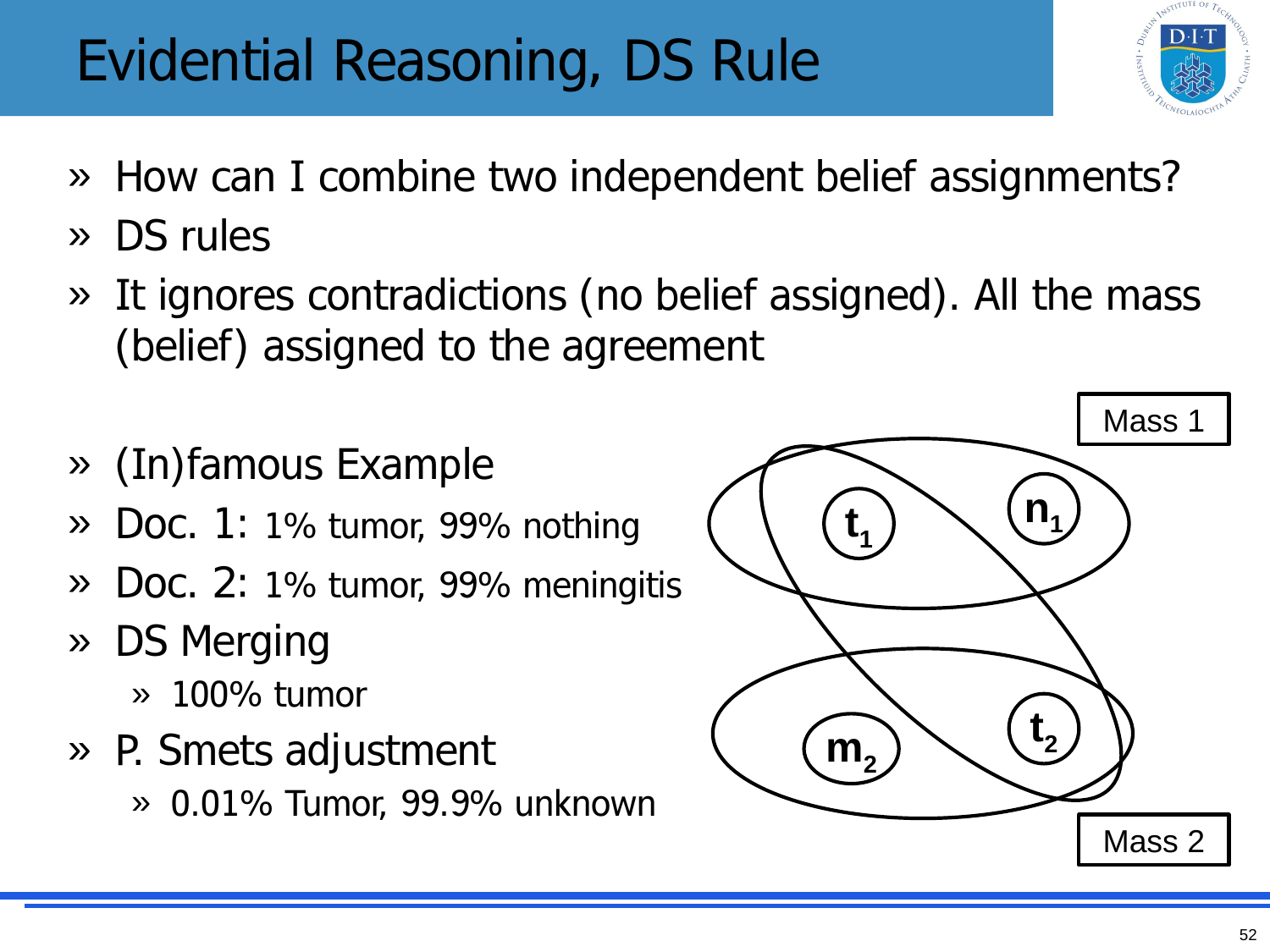

# Evidential Reasoning, DS Rule
How can I combine two independent belief assignments?
DS rules
It ignores contradictions (no belief assigned). All the mass (belief) assigned to the agreement

(In)famous Example
Doc. 1: 1% tumor, 99% nothing
Doc. 2: 1% tumor, 99% meningitis
DS Merging
100% tumor
P. Smets adjustment
0.01% Tumor, 99.9% unknown

Mass 1

n1
t1

t2
m2
Mass 2
52